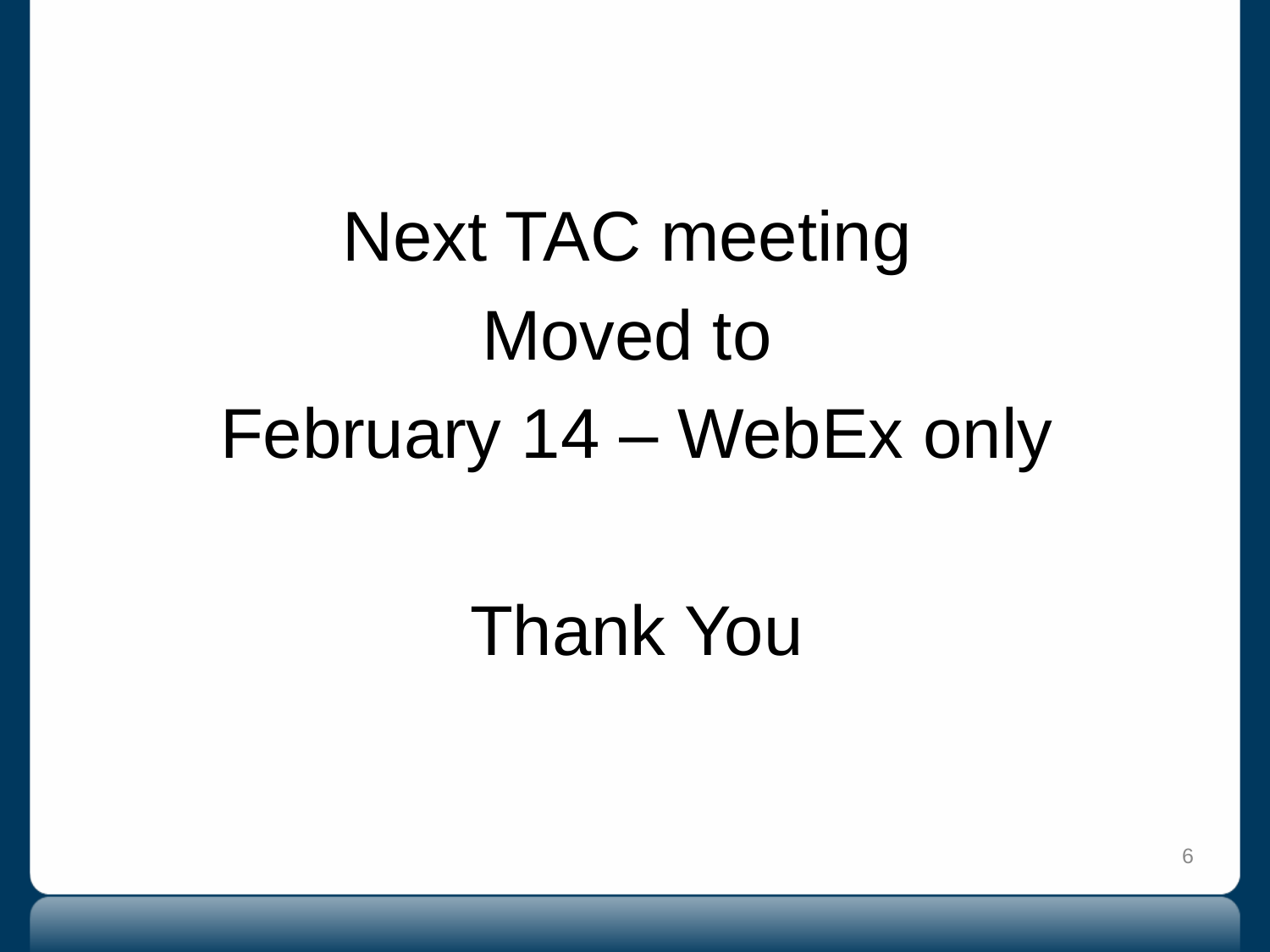

#

Next TAC meeting
Moved to
February 14 – WebEx only

Thank You

6